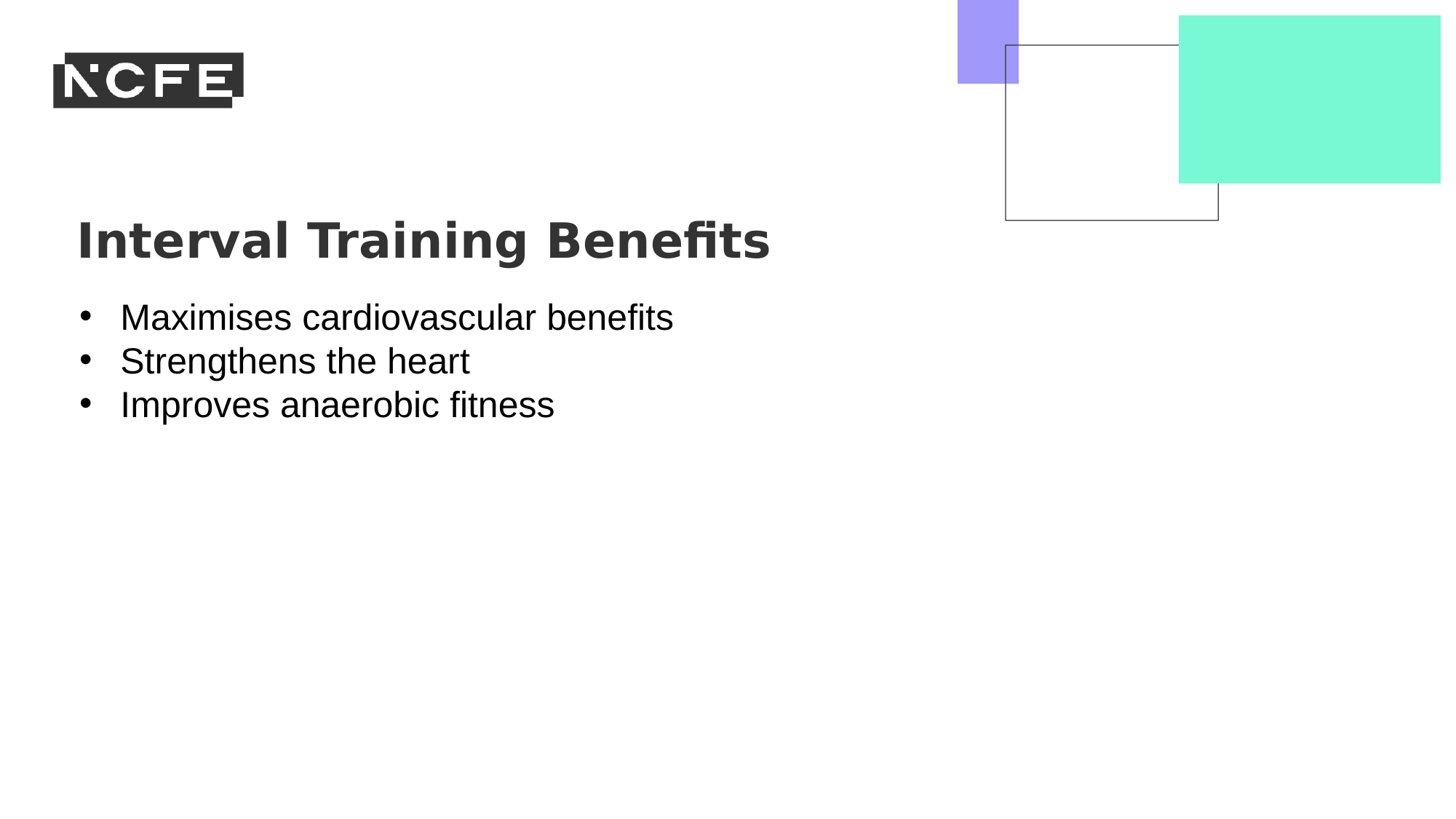

Interval Training Benefits
Maximises cardiovascular benefits
Strengthens the heart
Improves anaerobic fitness